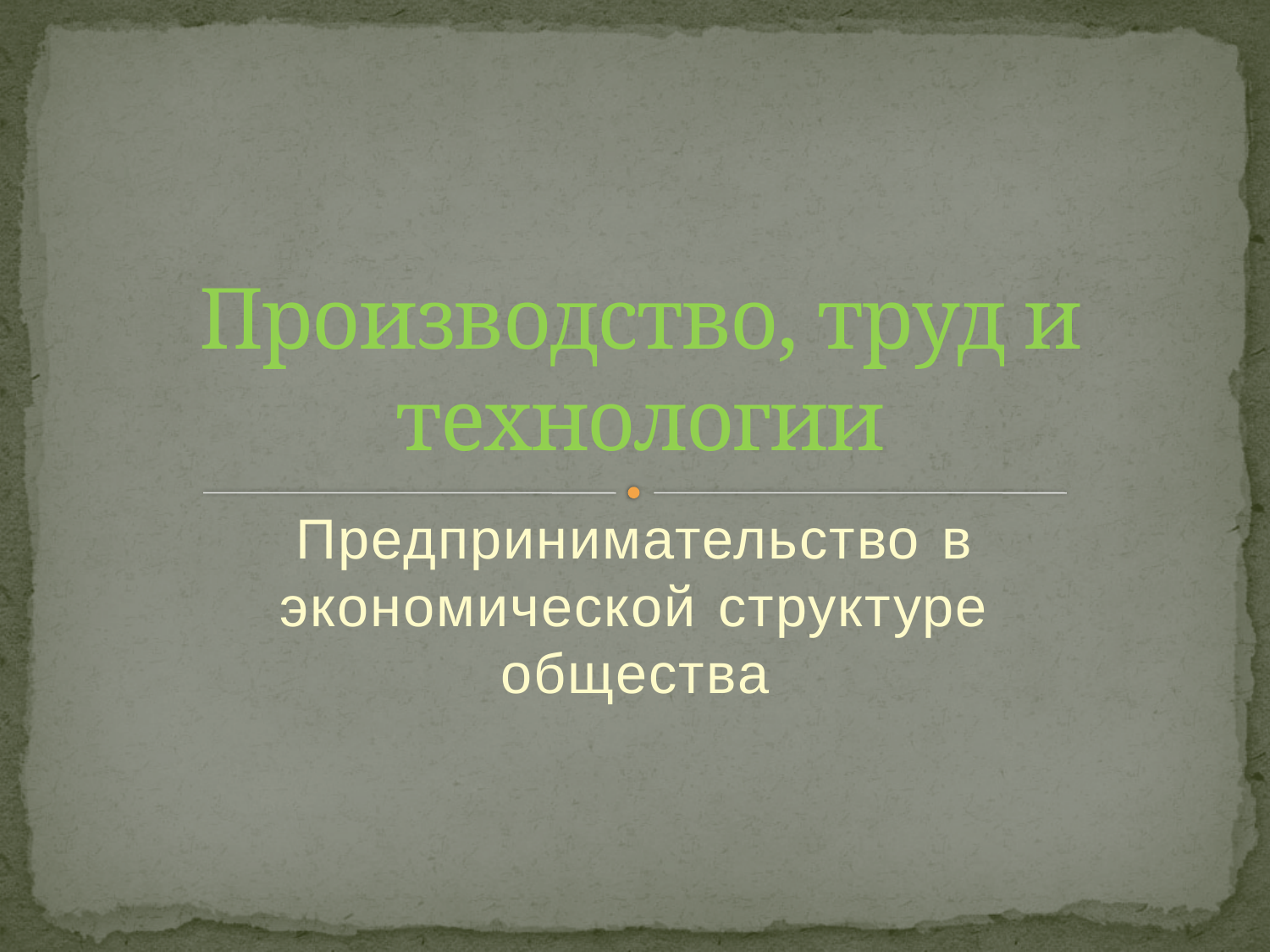

# Производство, труд и технологии
Предпринимательство в экономической структуре общества